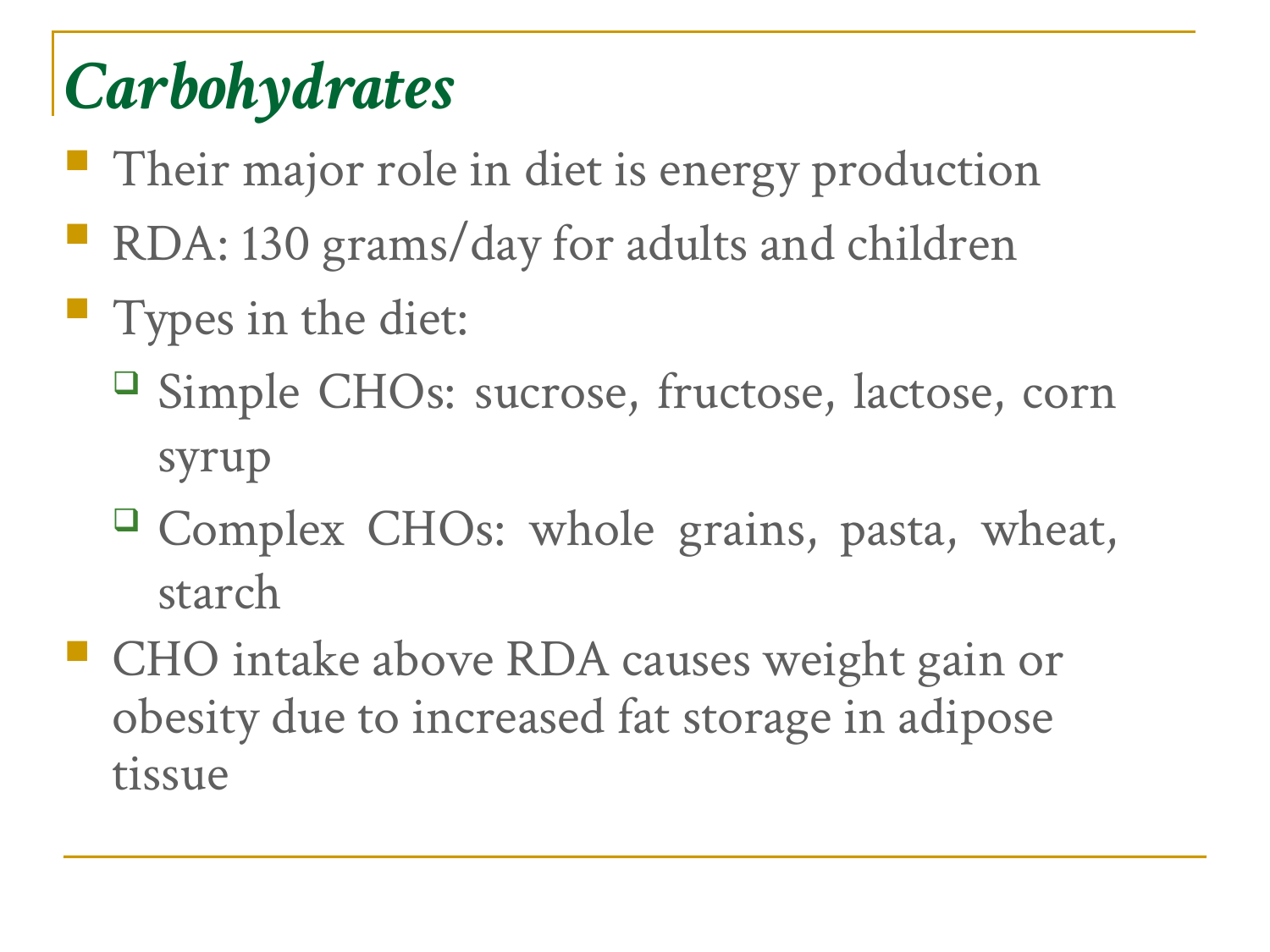

# Carbohydrates
Their major role in diet is energy production
RDA: 130 grams/day for adults and children
Types in the diet:
Simple CHOs: sucrose, fructose, lactose, corn syrup
Complex CHOs: whole grains, pasta, wheat, starch
CHO intake above RDA causes weight gain or obesity due to increased fat storage in adipose tissue